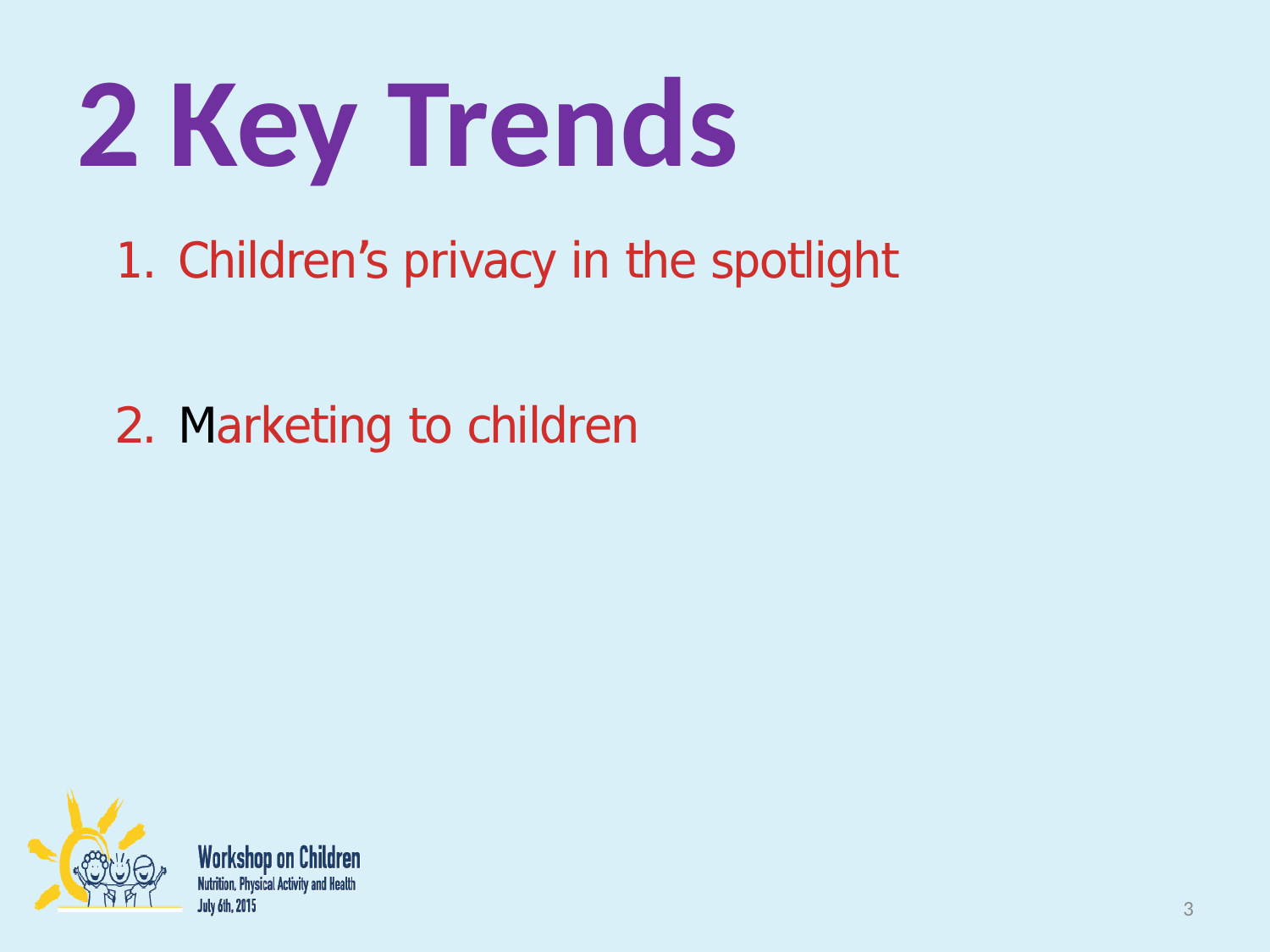

# 2 Key Trends
Children’s privacy in the spotlight
Marketing to children

3